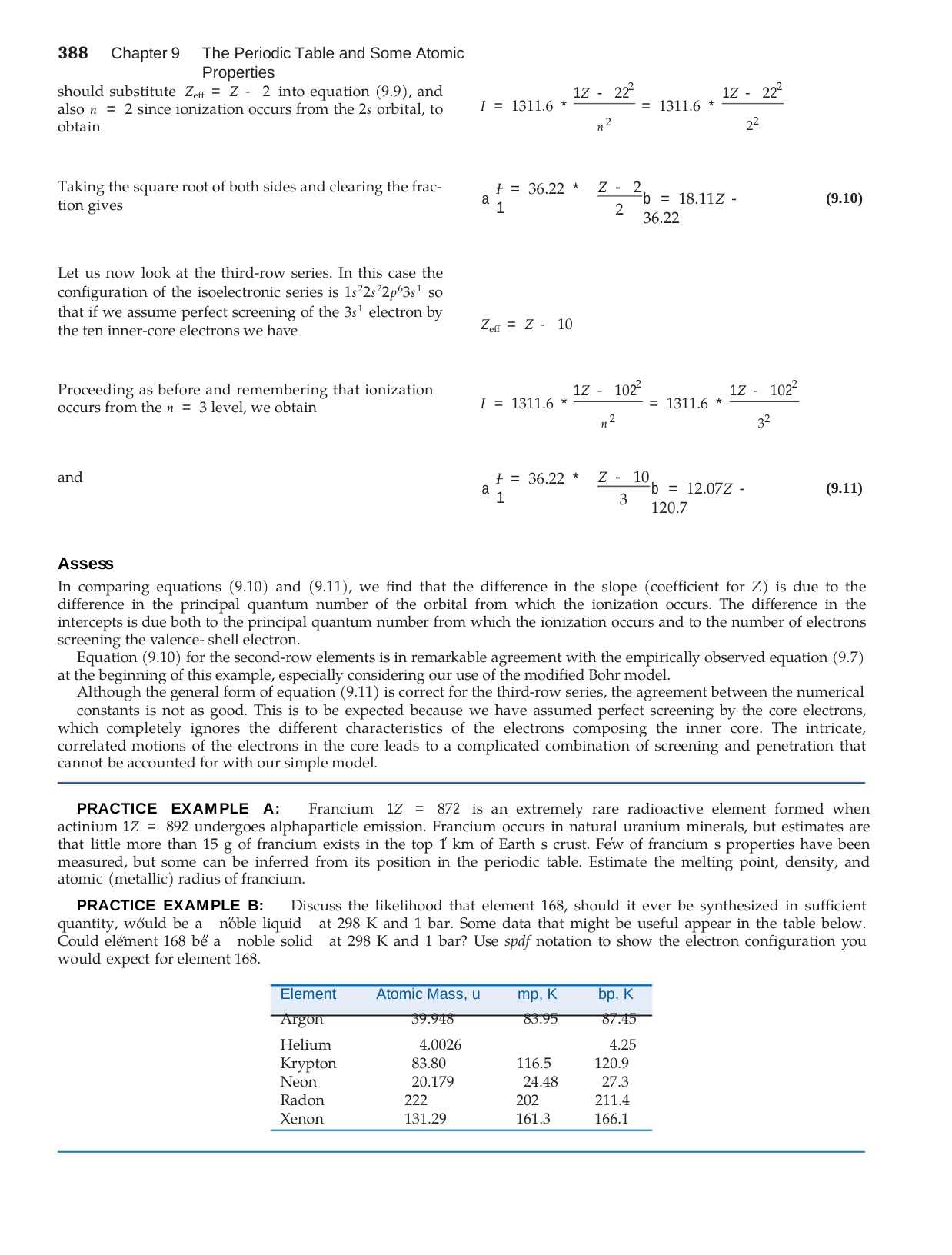

388	Chapter 9
The Periodic Table and Some Atomic Properties
2
2
should substitute  Zeff  =  Z  -  2  into equation (9.9), and also n  =  2 since ionization occurs from the 2s orbital, to obtain
1Z  -  22
n2
1Z  -  22
22
=  1311.6  *
I  =  1311.6  *
Z  -  2
2
Taking the square root of both sides and clearing the frac- tion gives
I  =  36.22  *  a
1
b  =  18.11Z  -  36.22
(9.10)
Let us now look at the third-row series. In this case the configuration of the isoelectronic series is 1s22s22p63s1  so that if we assume perfect screening of the 3s1  electron by the ten inner-core electrons we have
Zeff  =  Z  -  10
2
2
Proceeding as before and remembering that ionization occurs from the n  =  3 level, we obtain
1Z  -  102
n2
1Z  -  102
32
I  =  1311.6  *
=  1311.6  *
Z  -  10
3
and
I  =  36.22  *  a
1
b  =  12.07Z  -  120.7
(9.11)
Assess
In comparing equations (9.10) and (9.11), we find that the difference in the slope (coefficient for Z) is due to the difference in the principal quantum number of the orbital from which the ionization occurs. The difference in the intercepts is due both to the principal quantum number from which the ionization occurs and to the number of electrons screening the valence- shell electron.
Equation (9.10) for the second-row elements is in remarkable agreement with the empirically observed equation (9.7) at the beginning of this example, especially considering our use of the modified Bohr model.
Although the general form of equation (9.11) is correct for the third-row series, the agreement between the numerical
constants is not as good. This is to be expected because we have assumed perfect screening by the core electrons, which completely ignores the different characteristics of the electrons composing the inner core. The intricate, correlated motions of the electrons in the core leads to a complicated combination of screening and penetration that cannot be accounted for with our simple model.

PRACTICE  EXAMPLE  A:    Francium  1Z  =  872  is an extremely rare radioactive element formed when actinium 1Z  =  892 undergoes alphaparticle emission. Francium occurs in natural uranium minerals, but estimates are that little more than 15 g of francium exists in the top 1 km of Earth s crust. Few of francium s properties have been measured, but some can be inferred from its position in the periodic table. Estimate the melting point, density, and atomic (metallic) radius of francium.
PRACTICE EXAMPLE B:    Discuss the likelihood that element 168, should it ever be synthesized in sufficient quantity, would be a   noble liquid   at 298 K and 1 bar. Some data that might be useful appear in the table below. Could element 168 be a   noble solid   at 298 K and 1 bar? Use spdf notation to show the electron configuration you would expect for element 168.

| Element Argon | Atomic Mass, u 39.948 | mp, K 83.95 | bp, K 87.45 |
| --- | --- | --- | --- |
| Helium | 4.0026 |  | 4.25 |
| Krypton | 83.80 | 116.5 | 120.9 |
| Neon | 20.179 | 24.48 | 27.3 |
| Radon | 222 | 202 | 211.4 |
| Xenon | 131.29 | 161.3 | 166.1 |